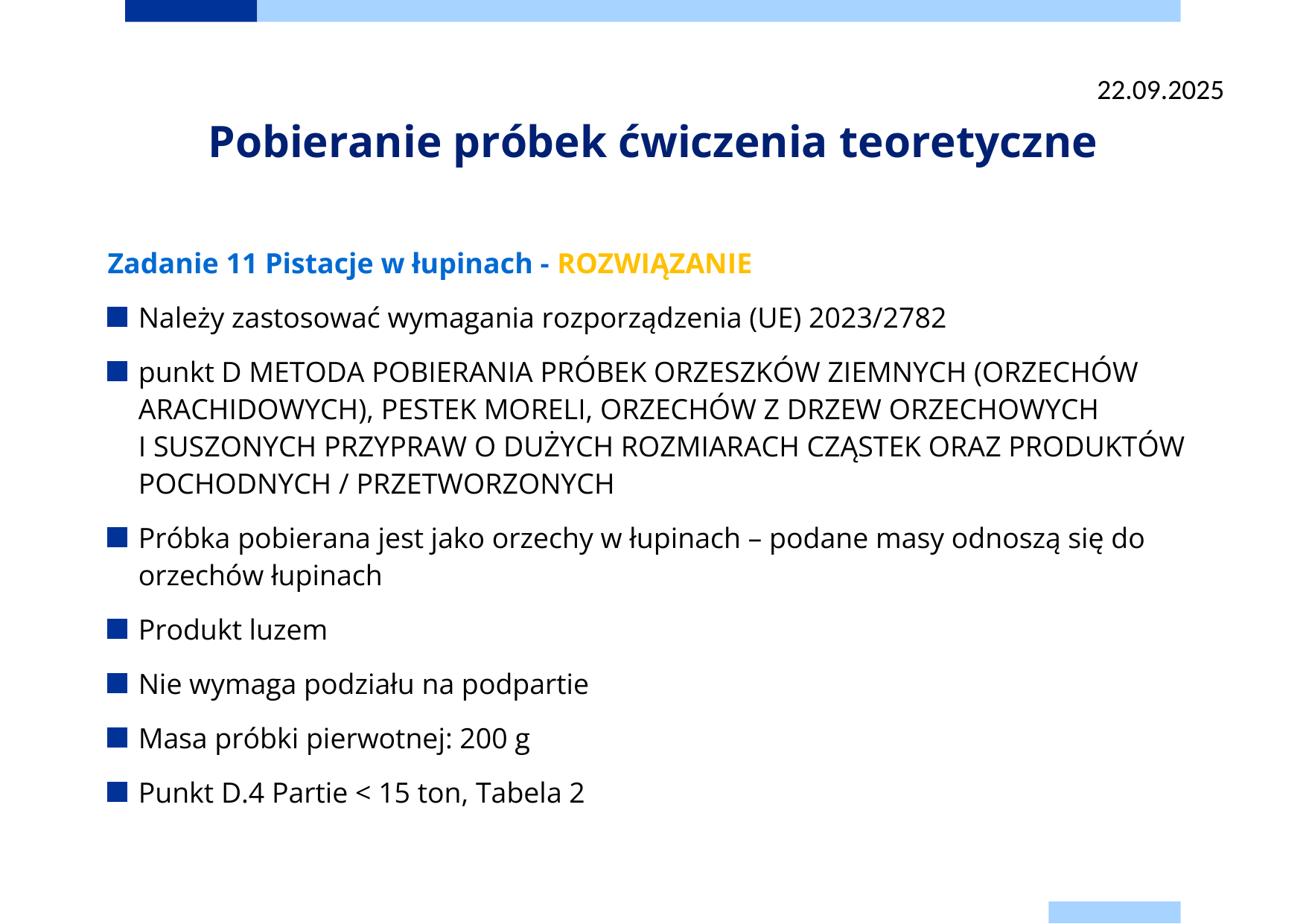

22.09.2025
# Pobieranie próbek ćwiczenia teoretyczne
Zadanie 11 Pistacje w łupinach - ROZWIĄZANIE
Należy zastosować wymagania rozporządzenia (UE) 2023/2782
punkt D METODA POBIERANIA PRÓBEK ORZESZKÓW ZIEMNYCH (ORZECHÓW ARACHIDOWYCH), PESTEK MORELI, ORZECHÓW Z DRZEW ORZECHOWYCH
I SUSZONYCH PRZYPRAW O DUŻYCH ROZMIARACH CZĄSTEK ORAZ PRODUKTÓW POCHODNYCH / PRZETWORZONYCH
Próbka pobierana jest jako orzechy w łupinach – podane masy odnoszą się do orzechów łupinach
Produkt luzem
Nie wymaga podziału na podpartie
Masa próbki pierwotnej: 200 g
Punkt D.4 Partie < 15 ton, Tabela 2